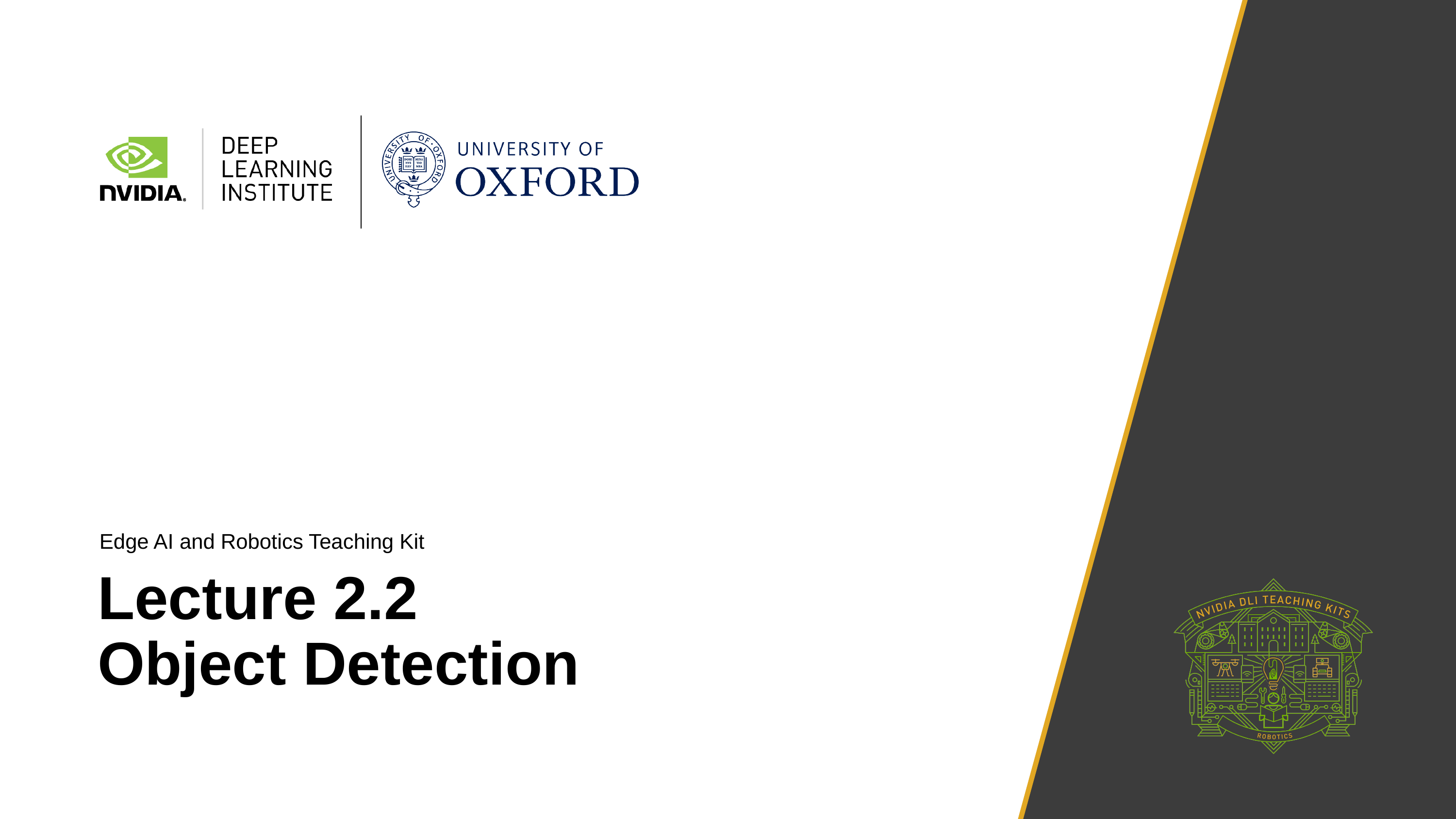

Edge AI and Robotics Teaching Kit
# Lecture 2.2 Object Detection